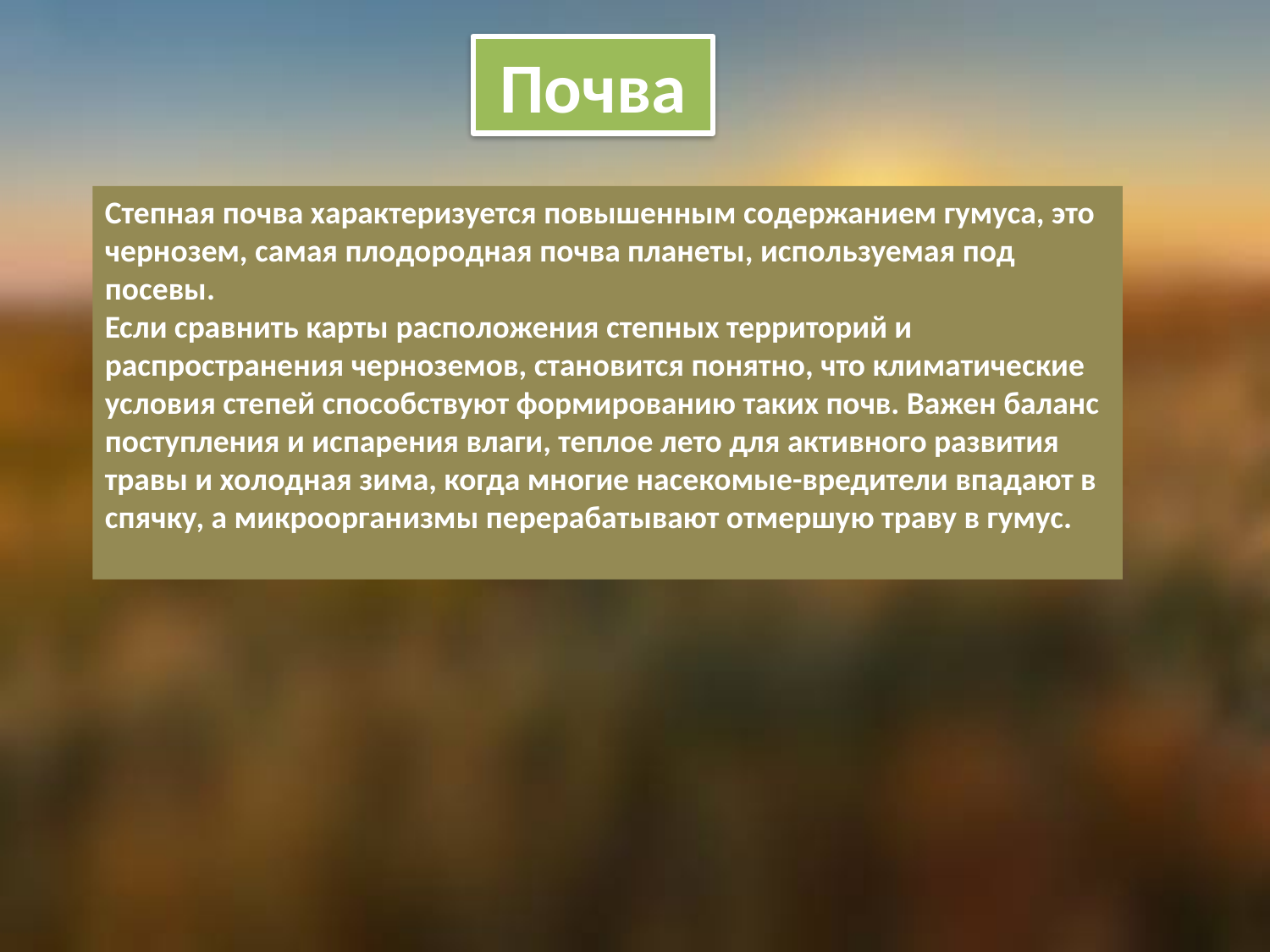

Почва
Степная почва характеризуется повышенным содержанием гумуса, это чернозем, самая плодородная почва планеты, используемая под посевы.
Если сравнить карты расположения степных территорий и распространения черноземов, становится понятно, что климатические условия степей способствуют формированию таких почв. Важен баланс поступления и испарения влаги, теплое лето для активного развития травы и холодная зима, когда многие насекомые-вредители впадают в спячку, а микроорганизмы перерабатывают отмершую траву в гумус.